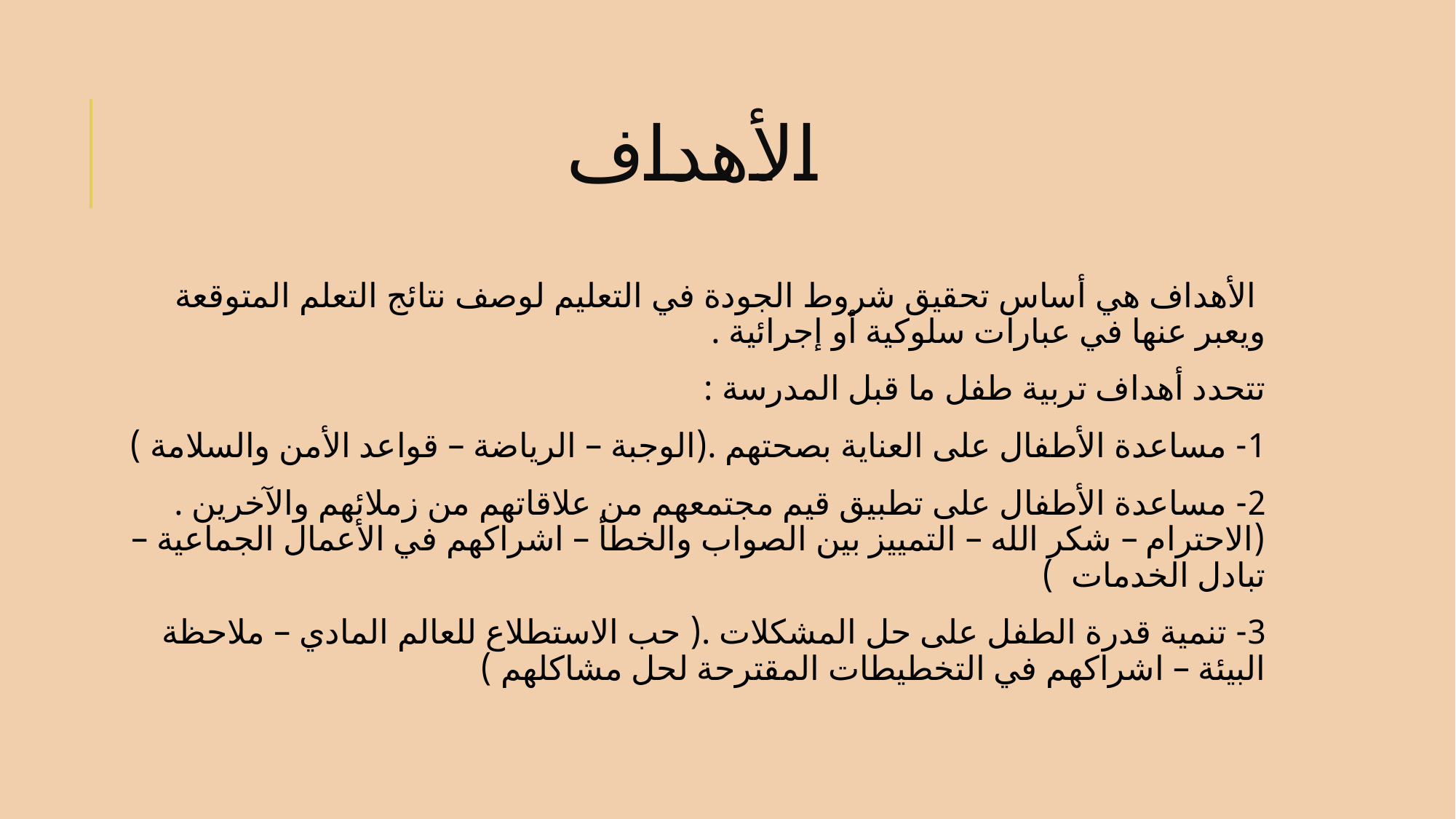

# الأهداف
 الأهداف هي أساس تحقيق شروط الجودة في التعليم لوصف نتائج التعلم المتوقعة ويعبر عنها في عبارات سلوكية أو إجرائية .
تتحدد أهداف تربية طفل ما قبل المدرسة :
1- مساعدة الأطفال على العناية بصحتهم .(الوجبة – الرياضة – قواعد الأمن والسلامة )
2- مساعدة الأطفال على تطبيق قيم مجتمعهم من علاقاتهم من زملائهم والآخرين .(الاحترام – شكر الله – التمييز بين الصواب والخطأ – اشراكهم في الأعمال الجماعية – تبادل الخدمات  )
3- تنمية قدرة الطفل على حل المشكلات .( حب الاستطلاع للعالم المادي – ملاحظة البيئة – اشراكهم في التخطيطات المقترحة لحل مشاكلهم )